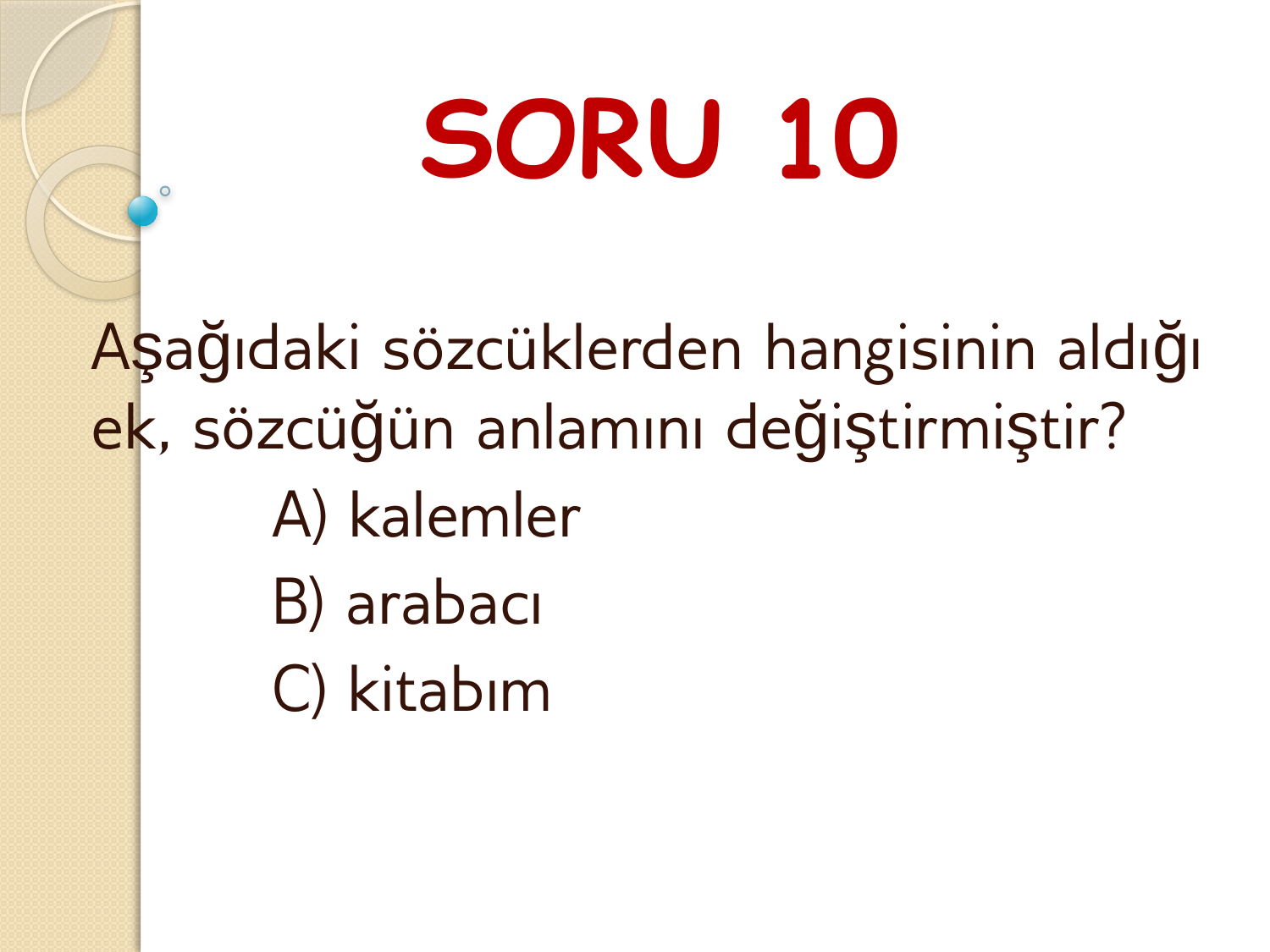

# SORU 10

Aşağıdaki sözcüklerden hangisinin aldığı ek, sözcüğün anlamını değiştirmiştir?
         A) kalemler
         B) arabacı
         C) kitabım